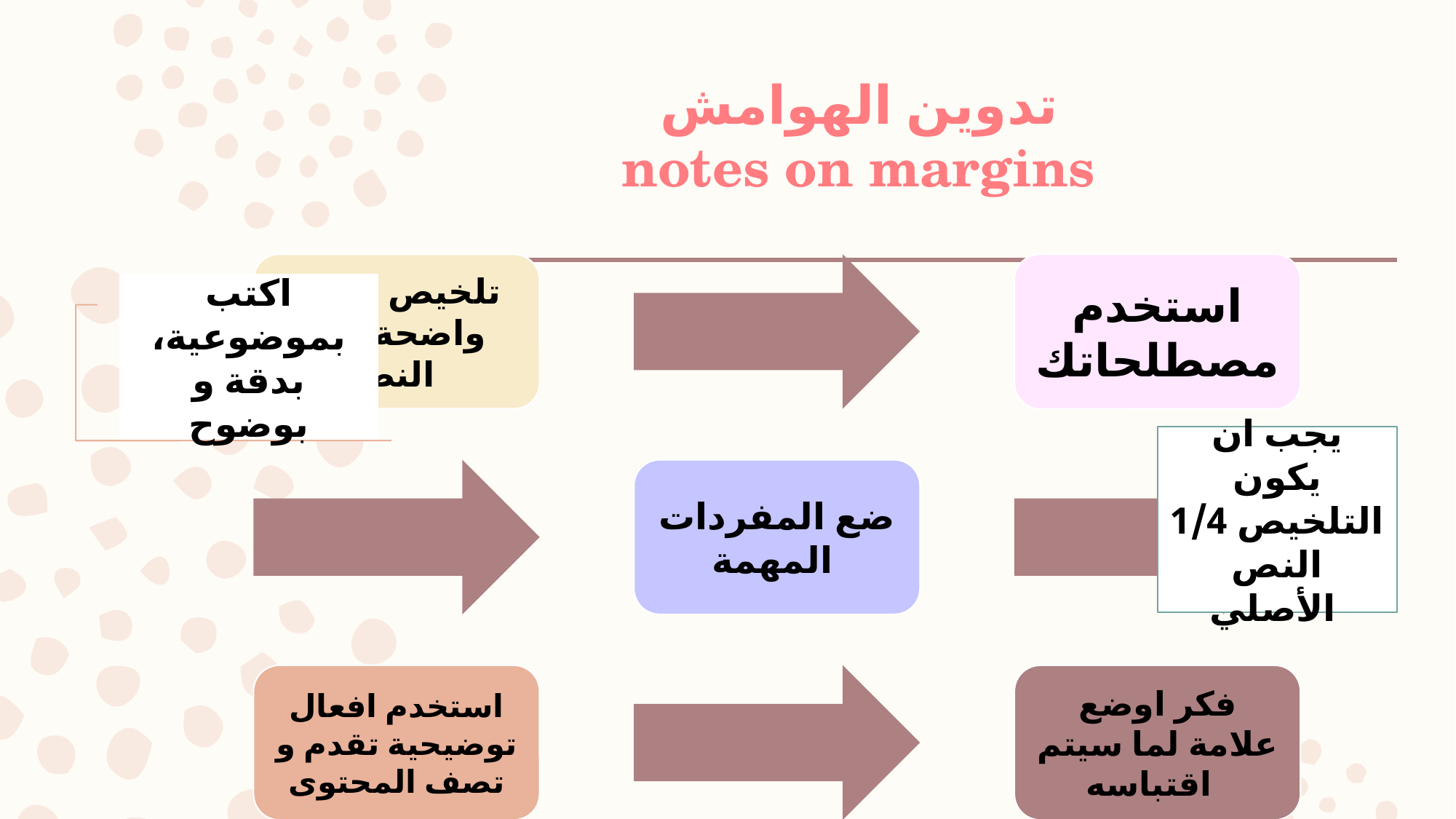

# تدوين الهوامش notes on margins
استخدم مصطلحاتك
ضع المفردات المهمة
استخدم افعال توضيحية تقدم و تصف المحتوى
اكتب بموضوعية، بدقة و بوضوح
يجب ان يكون التلخيص 1/4 النص الأصلي